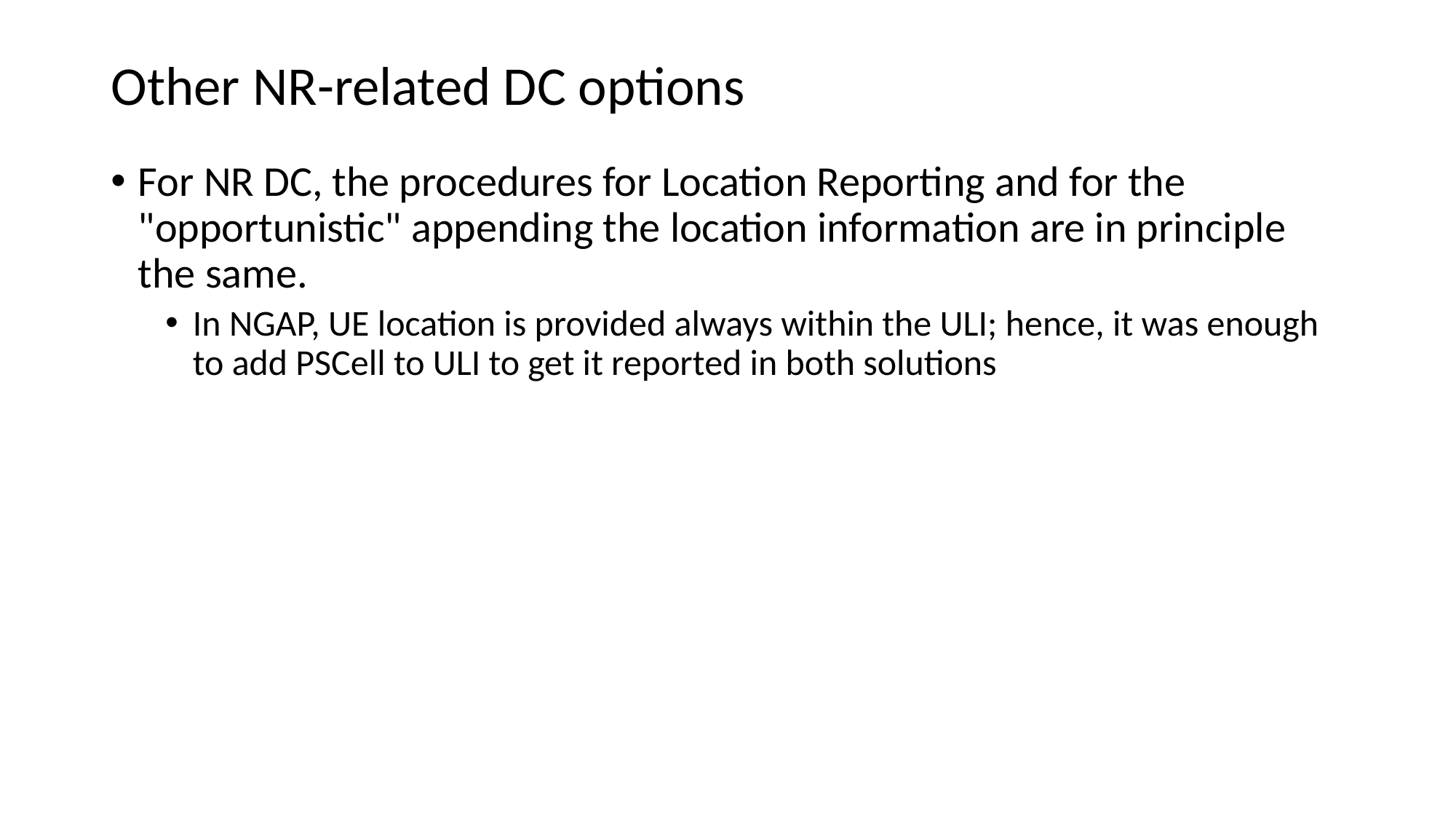

# Other NR-related DC options
For NR DC, the procedures for Location Reporting and for the "opportunistic" appending the location information are in principle the same.
In NGAP, UE location is provided always within the ULI; hence, it was enough to add PSCell to ULI to get it reported in both solutions